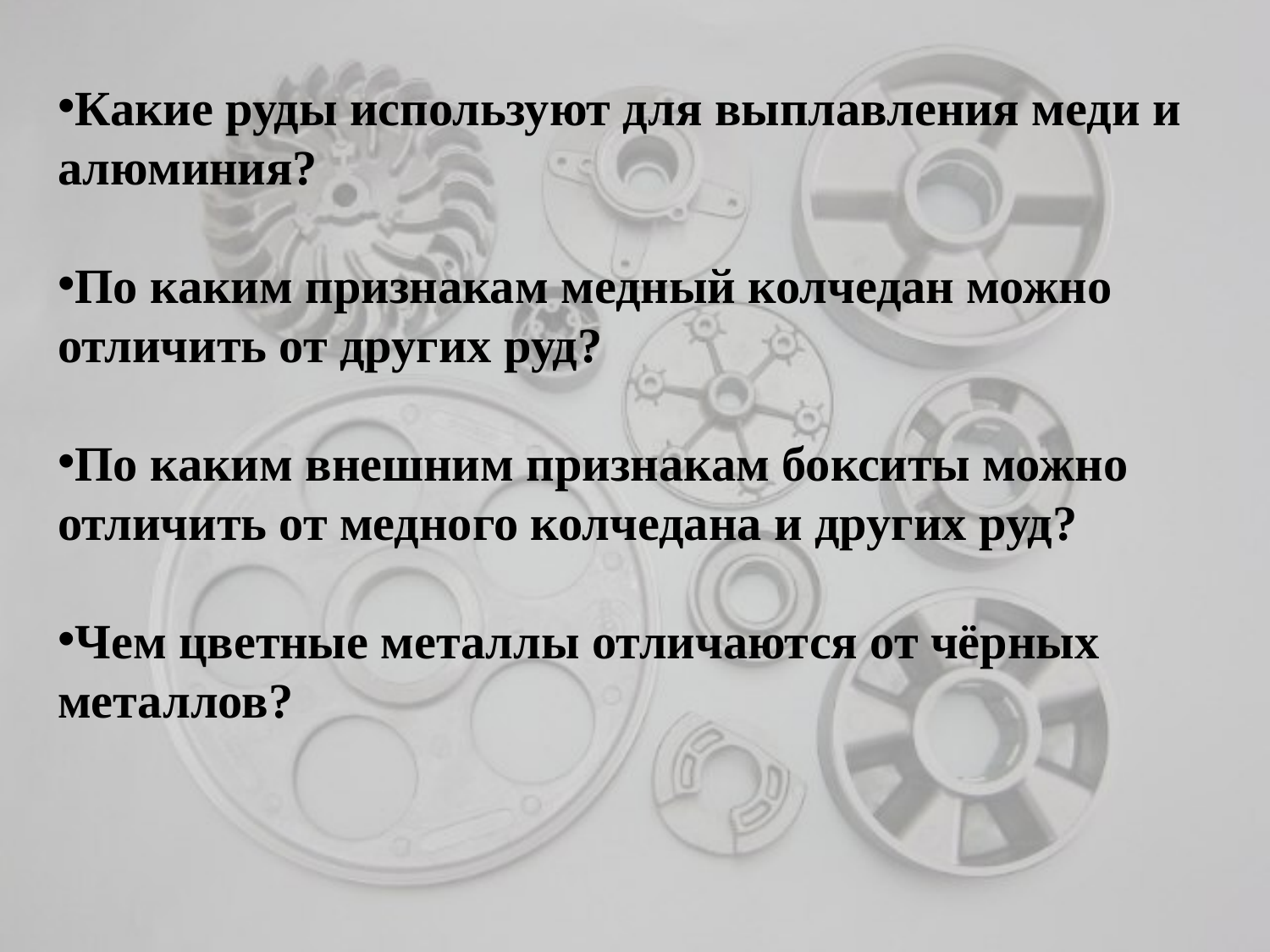

Какие руды используют для выплавления меди и алюминия?

По каким признакам медный колчедан можно отличить от других руд?

По каким внешним признакам бокситы можно отличить от медного колчедана и других руд?

Чем цветные металлы отличаются от чёрных металлов?